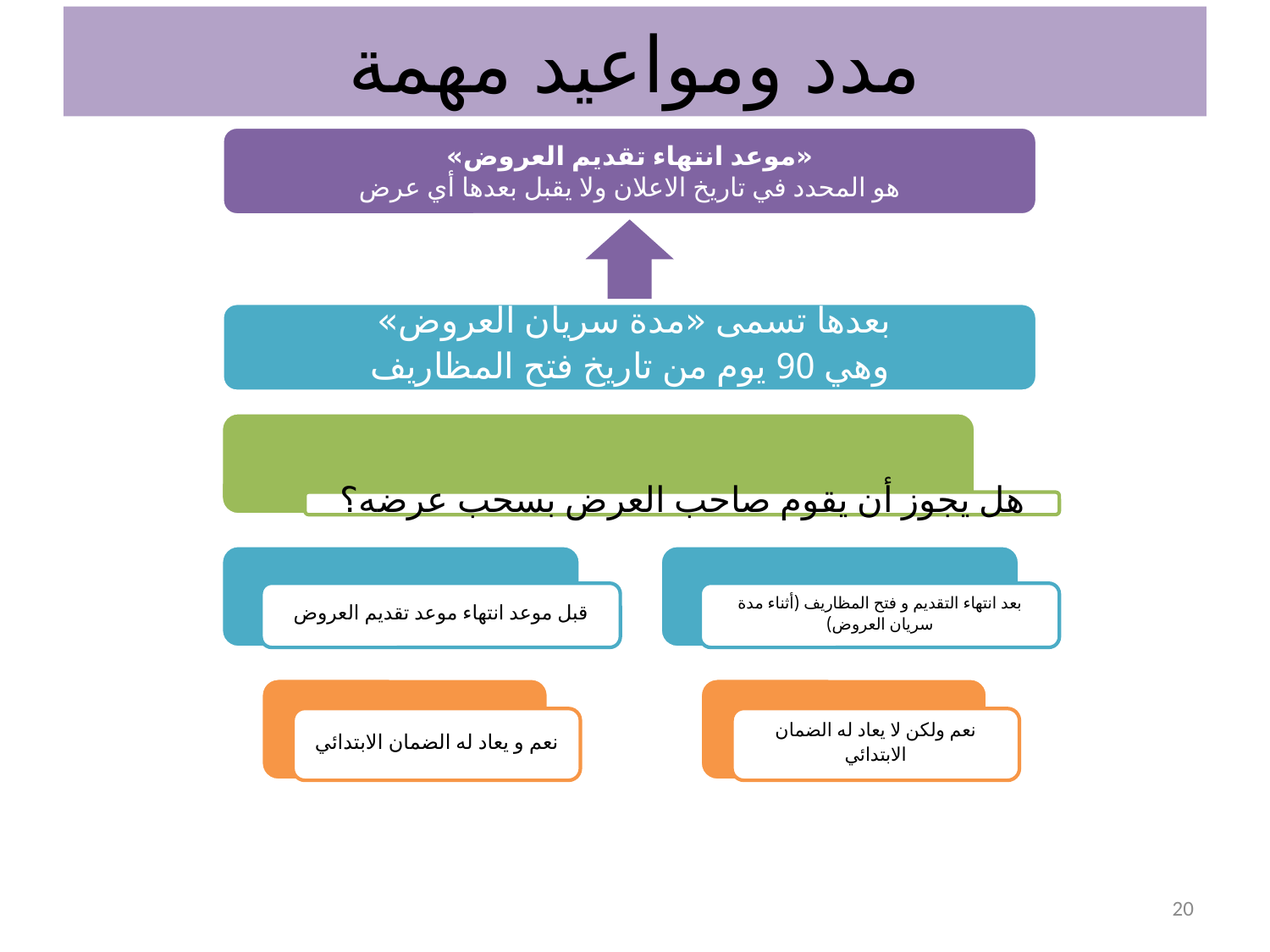

# مدد ومواعيد مهمة
بعدها تسمى «مدة سريان العروض»
وهي 90 يوم من تاريخ فتح المظاريف
هل يجوز أن يقوم صاحب العرض بسحب عرضه؟
قبل موعد انتهاء موعد تقديم العروض
بعد انتهاء التقديم و فتح المظاريف (أثناء مدة سريان العروض)
20